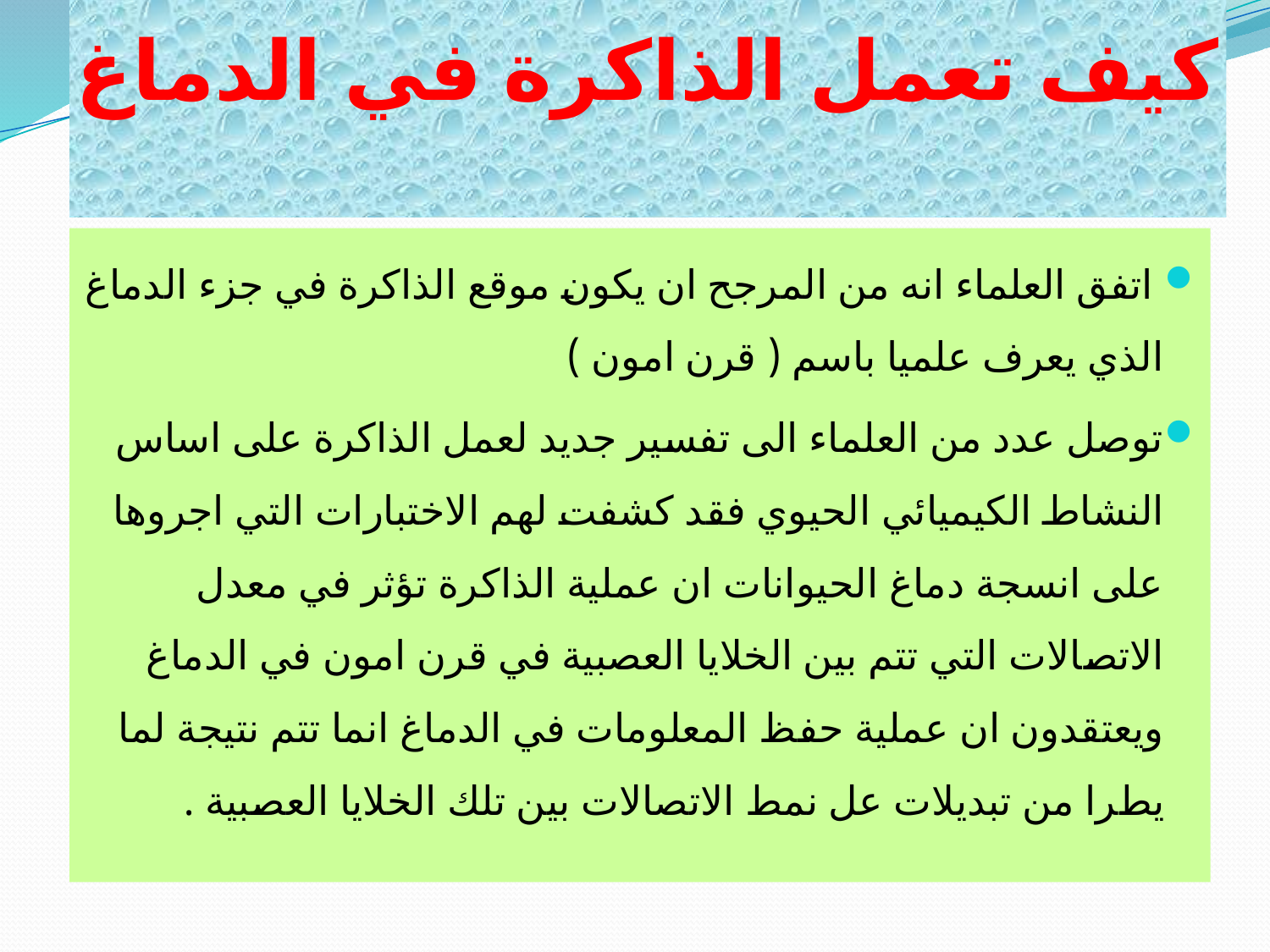

# كيف تعمل الذاكرة في الدماغ
 اتفق العلماء انه من المرجح ان يكون موقع الذاكرة في جزء الدماغ الذي يعرف علميا باسم ( قرن امون )
توصل عدد من العلماء الى تفسير جديد لعمل الذاكرة على اساس النشاط الكيميائي الحيوي فقد كشفت لهم الاختبارات التي اجروها على انسجة دماغ الحيوانات ان عملية الذاكرة تؤثر في معدل الاتصالات التي تتم بين الخلايا العصبية في قرن امون في الدماغ ويعتقدون ان عملية حفظ المعلومات في الدماغ انما تتم نتيجة لما يطرا من تبديلات عل نمط الاتصالات بين تلك الخلايا العصبية .